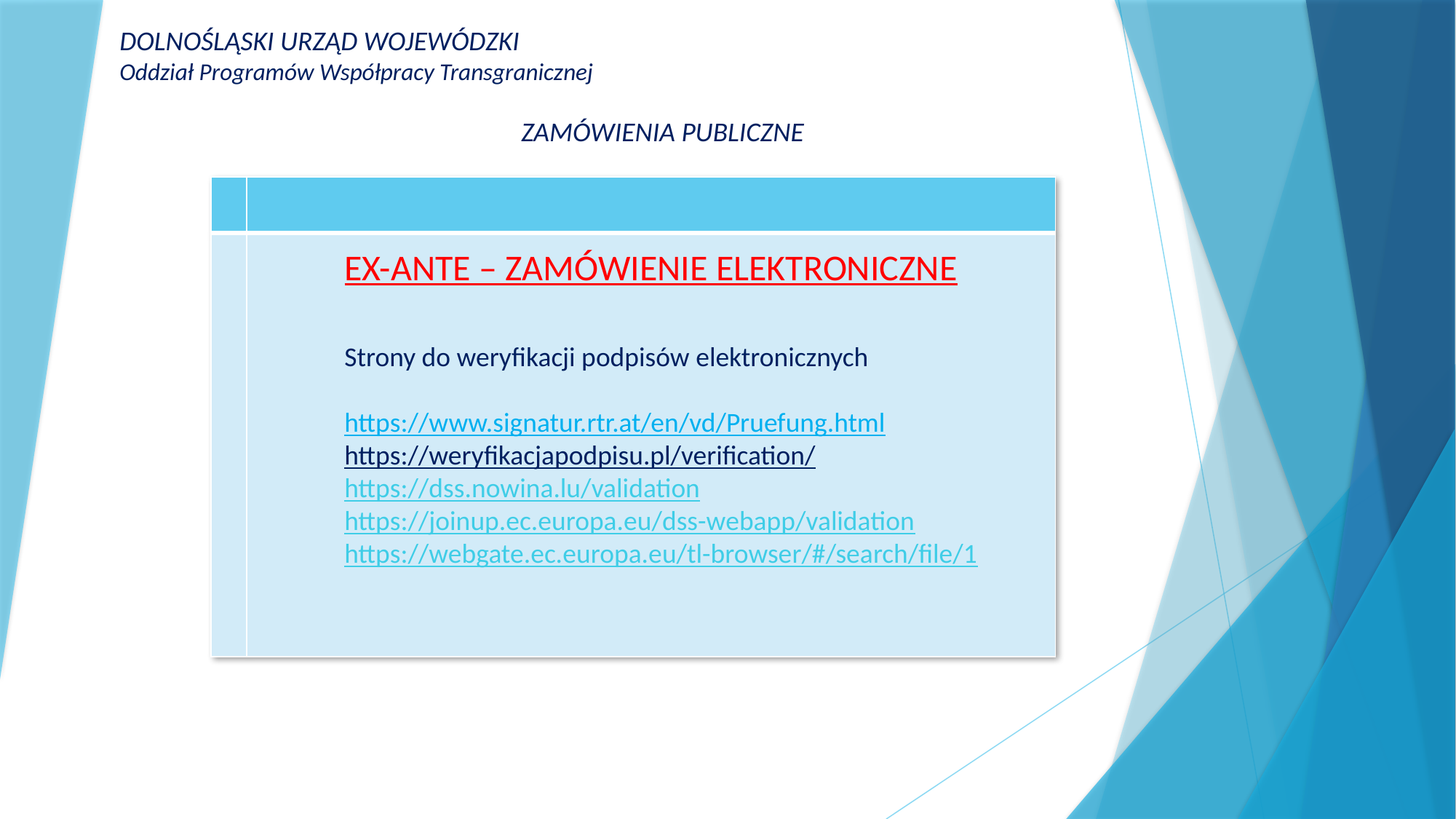

DOLNOŚLĄSKI URZĄD WOJEWÓDZKI
Oddział Programów Współpracy Transgranicznej
ZAMÓWIENIA PUBLICZNE
|  |  |
| --- | --- |
|  | EX-ANTE – ZAMÓWIENIE ELEKTRONICZNE |
Strony do weryfikacji podpisów elektronicznych

https://www.signatur.rtr.at/en/vd/Pruefung.html
https://weryfikacjapodpisu.pl/verification/
https://dss.nowina.lu/validation
https://joinup.ec.europa.eu/dss-webapp/validation
https://webgate.ec.europa.eu/tl-browser/#/search/file/1